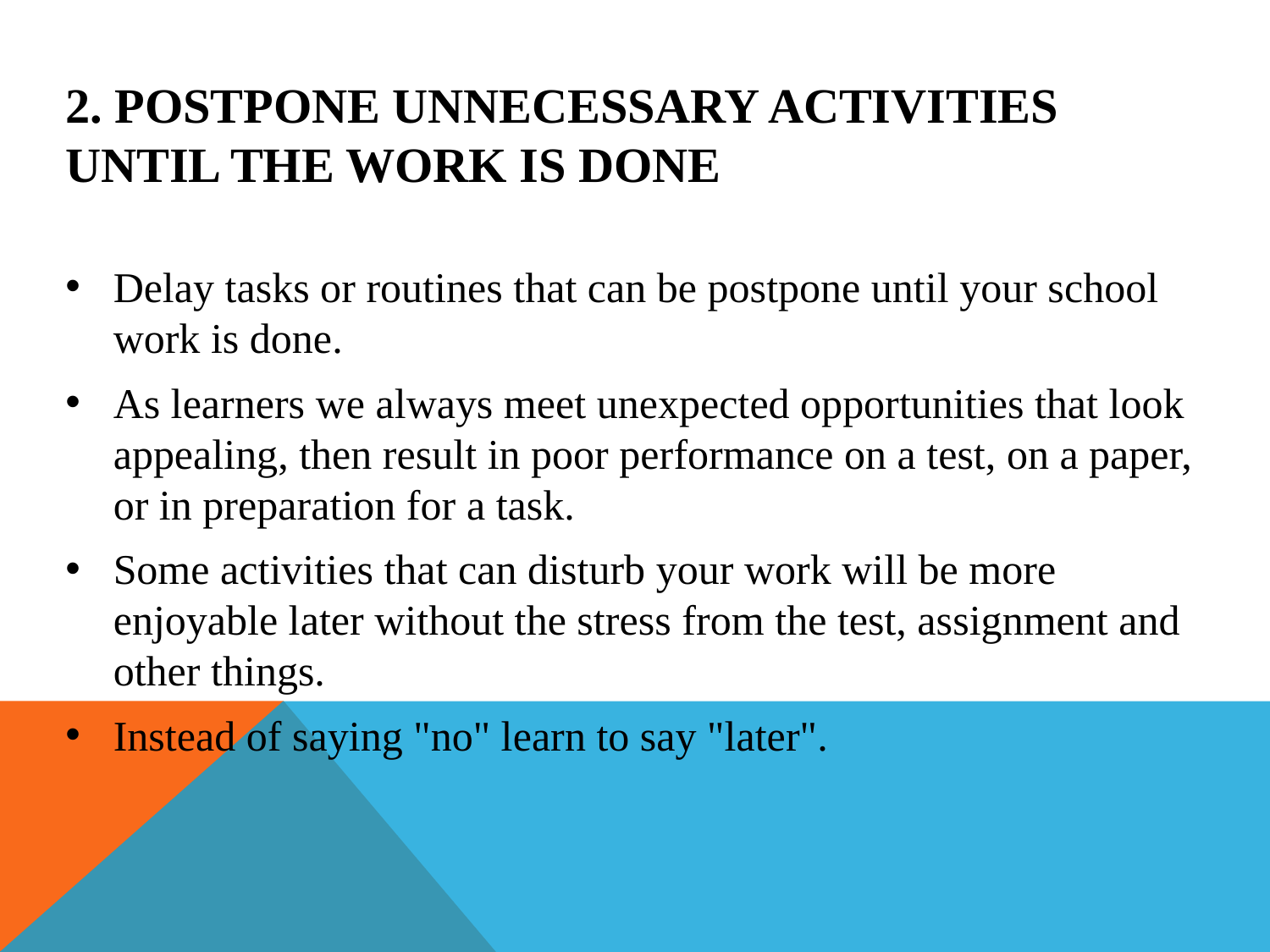

# 2. POSTPONE UNNECESSARY ACTIVITIES UNTIL THE WORK IS DONE
Delay tasks or routines that can be postpone until your school work is done.
As learners we always meet unexpected opportunities that look appealing, then result in poor performance on a test, on a paper, or in preparation for a task.
Some activities that can disturb your work will be more enjoyable later without the stress from the test, assignment and other things.
Instead of saying "no" learn to say "later".